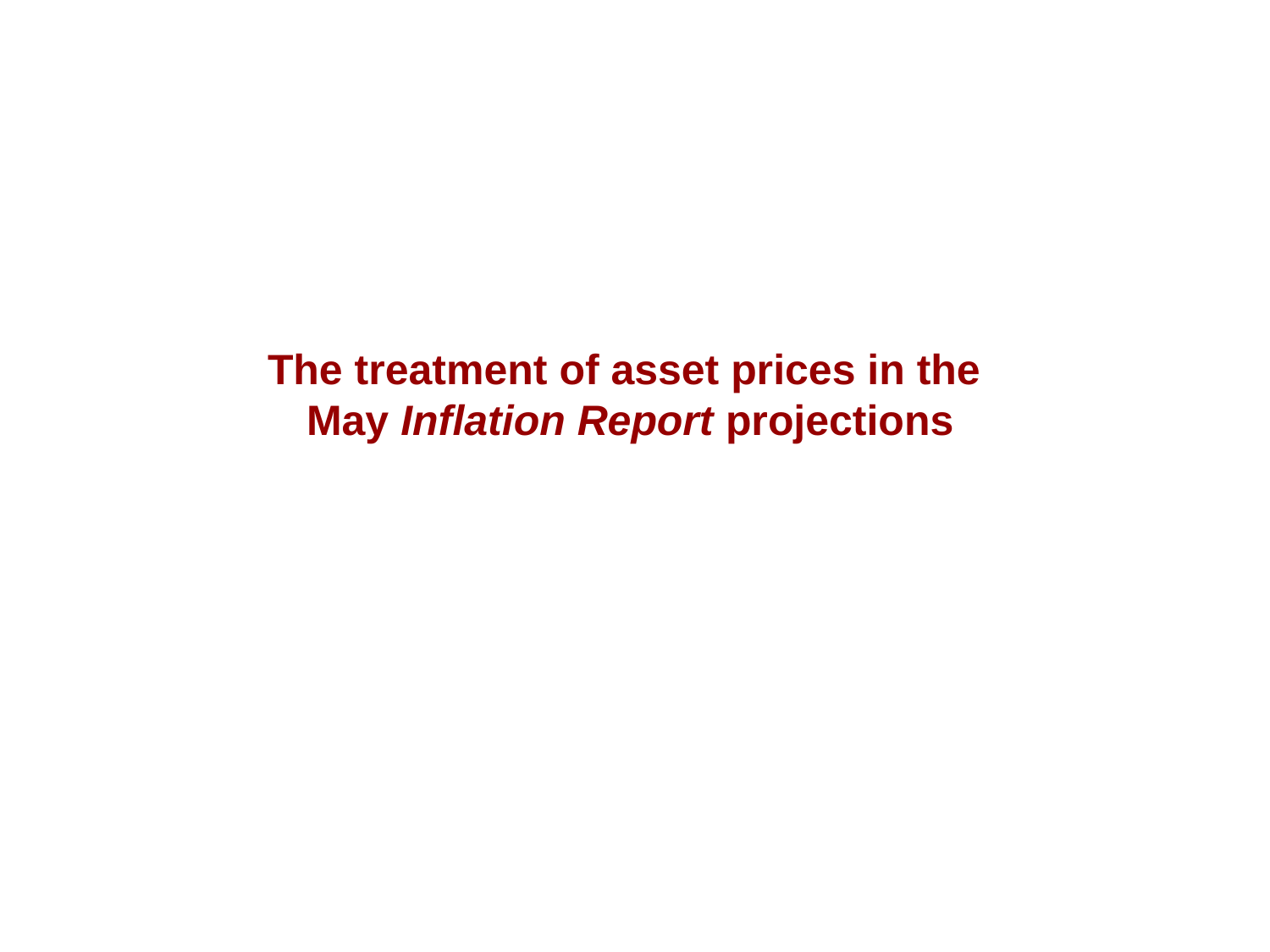

The treatment of asset prices in the
May Inflation Report projections